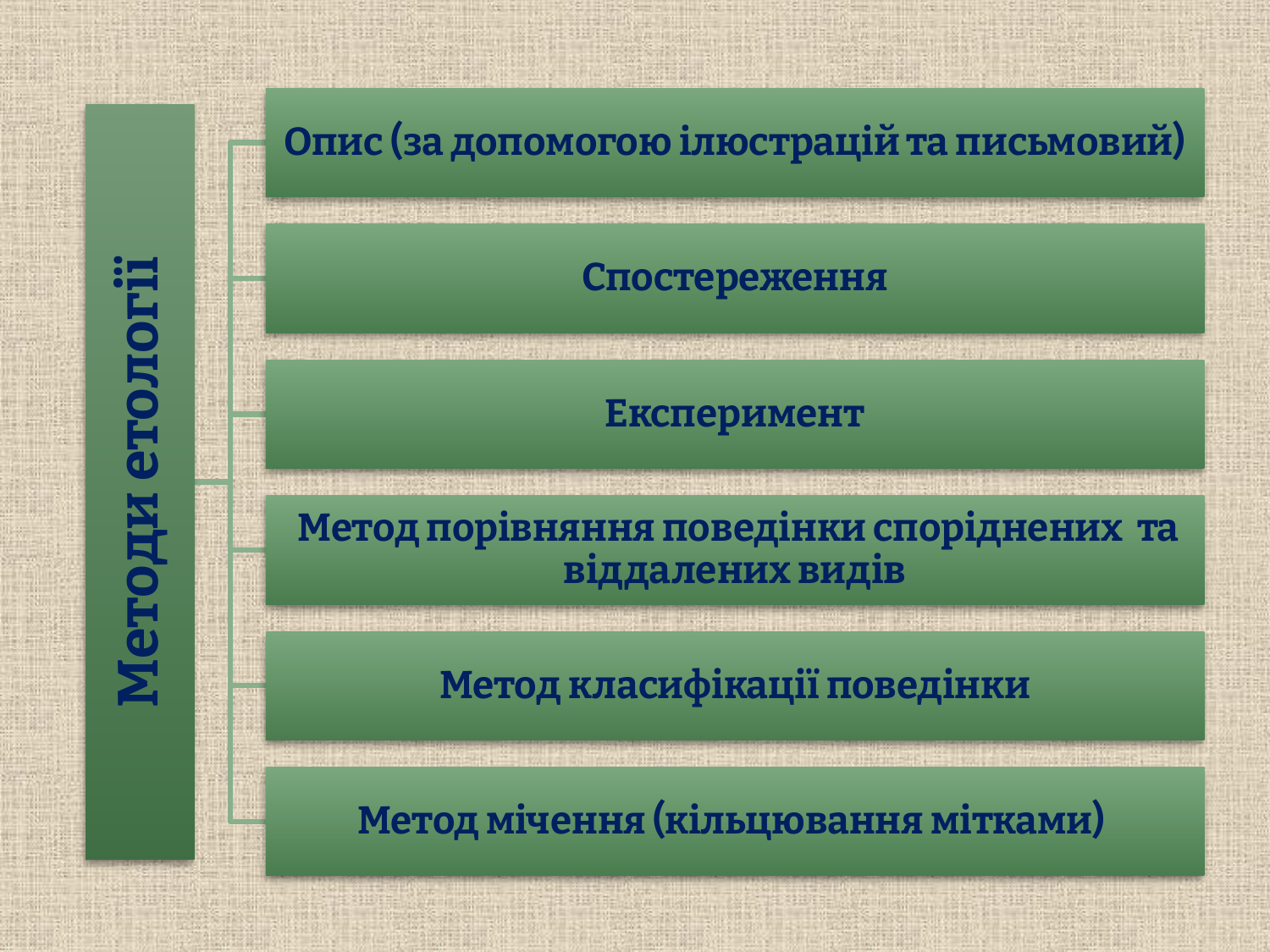

Методи етології
Опис (за допомогою ілюстрацій та письмовий)
Спостереження
Експеримент
 Метод порівняння поведінки споріднених  та віддалених видів
Метод класифікації поведінки
Метод мічення (кільцювання мітками)